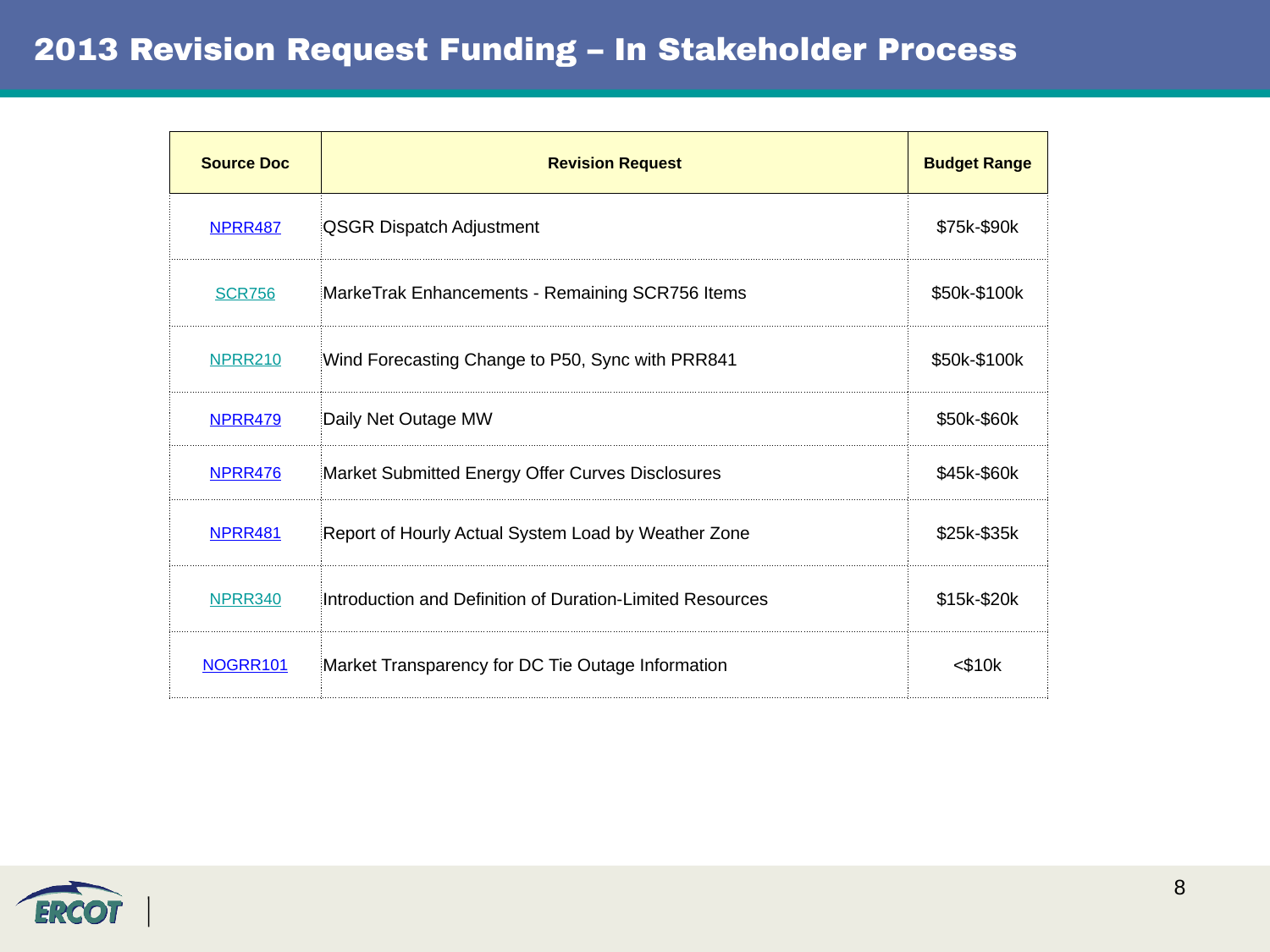

# 2013 Revision Request Funding – In Stakeholder Process
| Source Doc | Revision Request | Budget Range |
| --- | --- | --- |
| NPRR487 | QSGR Dispatch Adjustment | $75k-$90k |
| SCR756 | MarkeTrak Enhancements - Remaining SCR756 Items | $50k-$100k |
| NPRR210 | Wind Forecasting Change to P50, Sync with PRR841 | $50k-$100k |
| NPRR479 | Daily Net Outage MW | $50k-$60k |
| NPRR476 | Market Submitted Energy Offer Curves Disclosures | $45k-$60k |
| NPRR481 | Report of Hourly Actual System Load by Weather Zone | $25k-$35k |
| NPRR340 | Introduction and Definition of Duration-Limited Resources | $15k-$20k |
| NOGRR101 | Market Transparency for DC Tie Outage Information | <$10k |